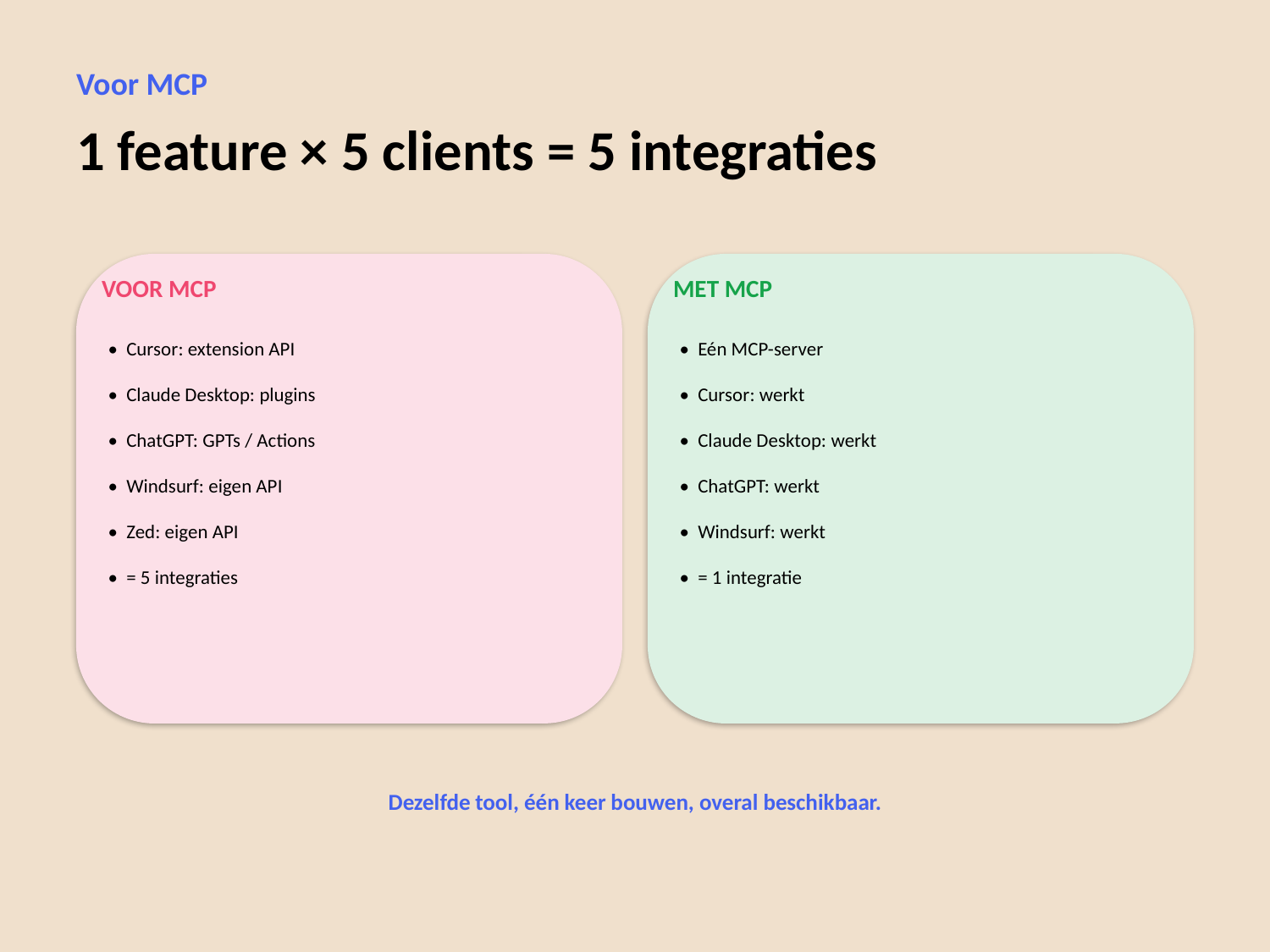

Voor MCP
1 feature × 5 clients = 5 integraties

VOOR MCP
MET MCP
•  Cursor: extension API
•  Eén MCP-server
•  Claude Desktop: plugins
•  Cursor: werkt
•  ChatGPT: GPTs / Actions
•  Claude Desktop: werkt
•  Windsurf: eigen API
•  ChatGPT: werkt
•  Zed: eigen API
•  Windsurf: werkt
•  = 5 integraties
•  = 1 integratie
Dezelfde tool, één keer bouwen, overal beschikbaar.